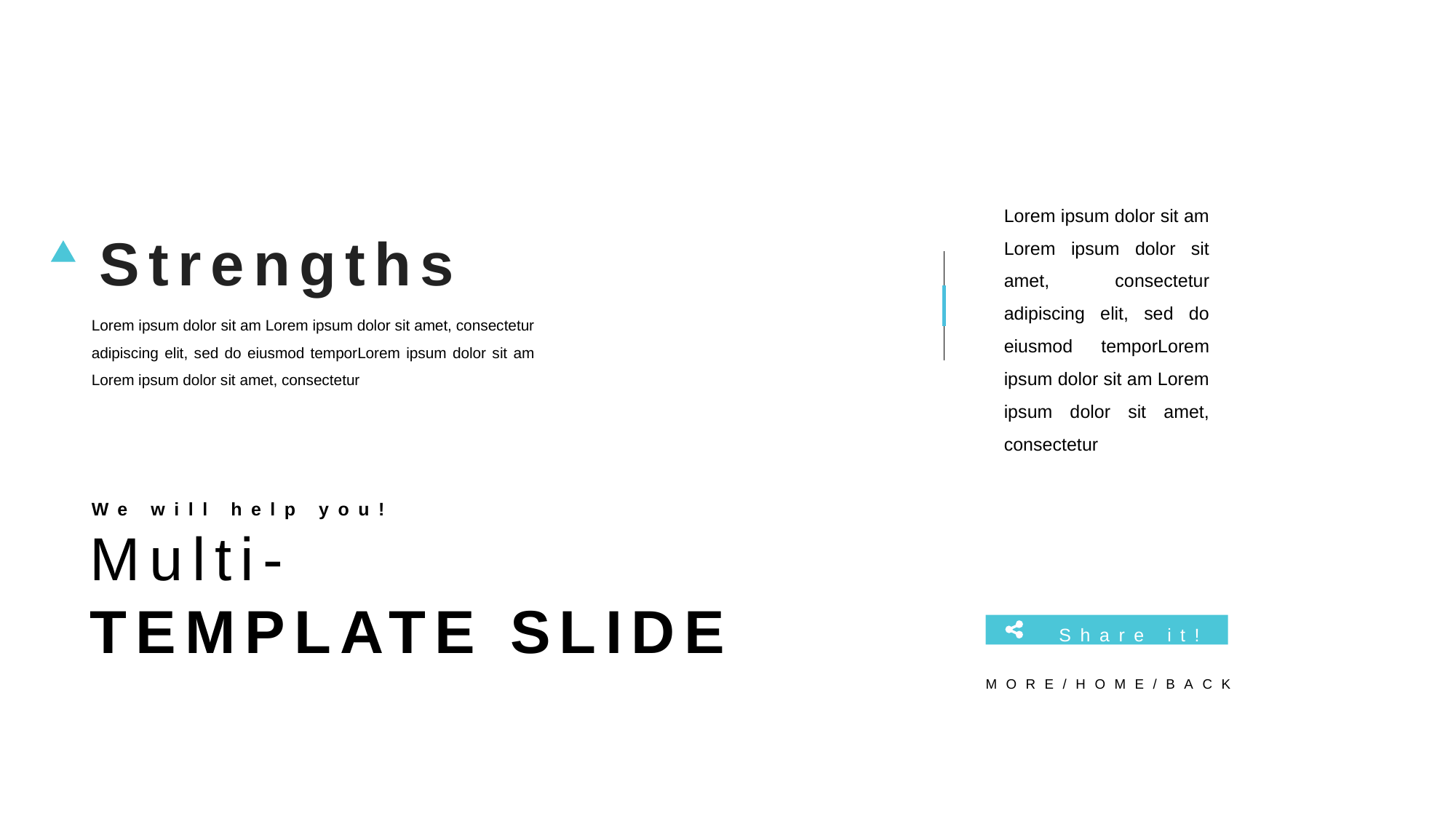

Lorem ipsum dolor sit am Lorem ipsum dolor sit amet, consectetur adipiscing elit, sed do eiusmod temporLorem ipsum dolor sit am Lorem ipsum dolor sit amet, consectetur

Strengths

Lorem ipsum dolor sit am Lorem ipsum dolor sit amet, consectetur adipiscing elit, sed do eiusmod temporLorem ipsum dolor sit am Lorem ipsum dolor sit amet, consectetur

We will help you!
Multi-
TEMPLATE SLIDE
Share it!

MORE/HOME/BACK